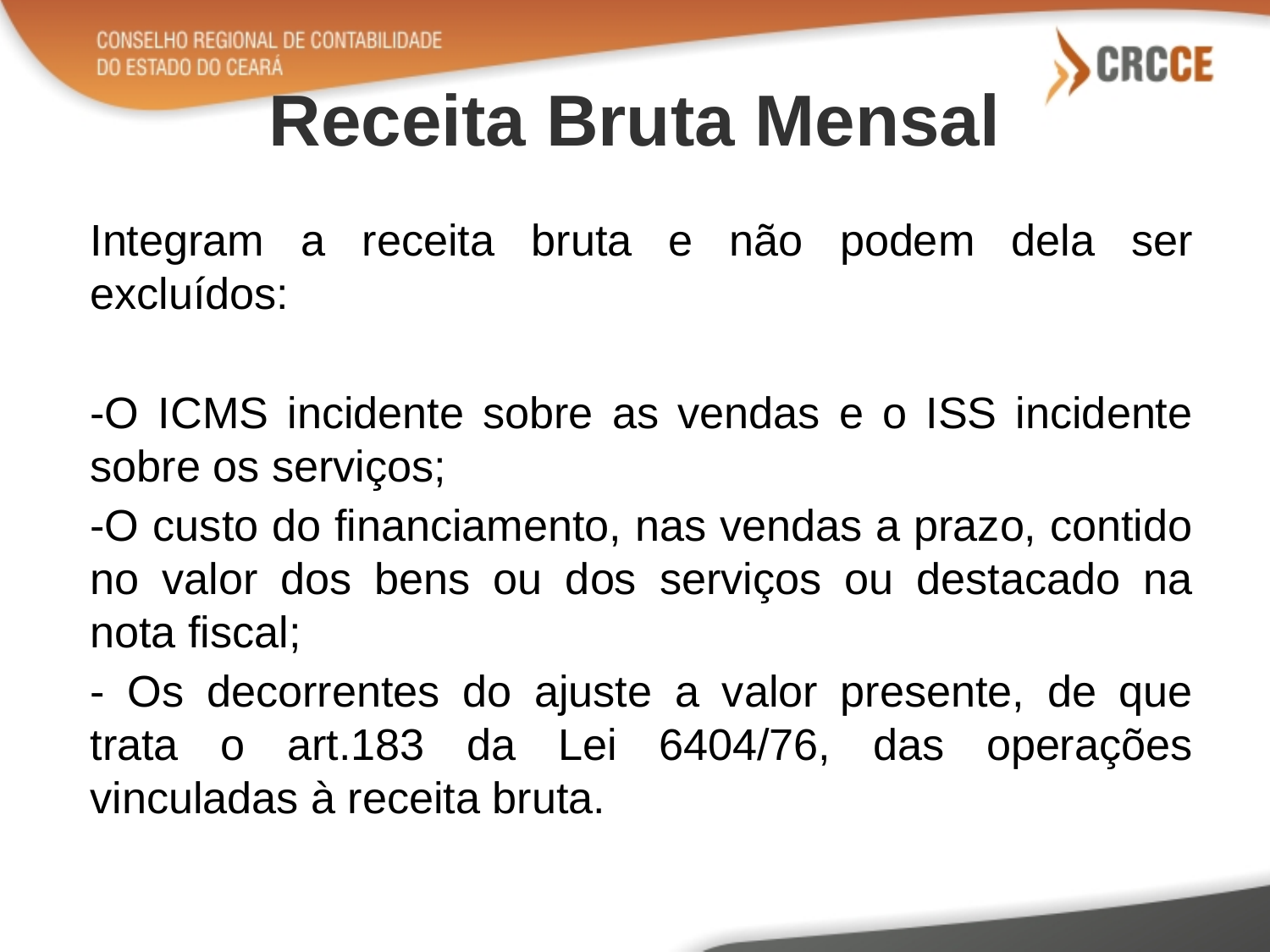

# Receita Bruta Mensal
Integram a receita bruta e não podem dela ser excluídos:

-O ICMS incidente sobre as vendas e o ISS incidente sobre os serviços;
-O custo do financiamento, nas vendas a prazo, contido no valor dos bens ou dos serviços ou destacado na nota fiscal;
- Os decorrentes do ajuste a valor presente, de que trata o art.183 da Lei 6404/76, das operações vinculadas à receita bruta.